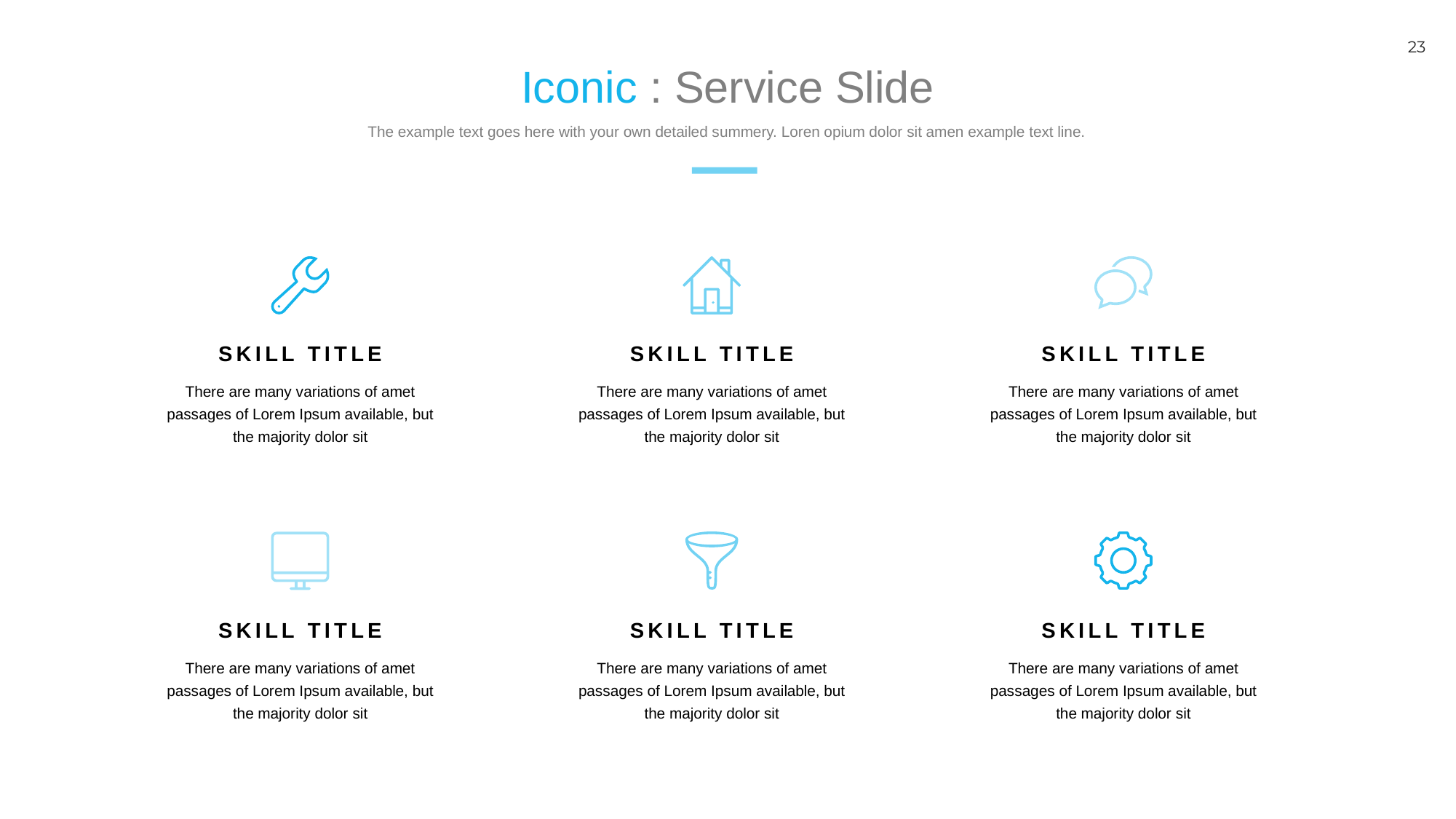

23
Iconic : Service Slide
The example text goes here with your own detailed summery. Loren opium dolor sit amen example text line.

SKILL TITLE
SKILL TITLE
SKILL TITLE
There are many variations of amet passages of Lorem Ipsum available, but the majority dolor sit
There are many variations of amet passages of Lorem Ipsum available, but the majority dolor sit
There are many variations of amet passages of Lorem Ipsum available, but the majority dolor sit

SKILL TITLE
SKILL TITLE
SKILL TITLE
There are many variations of amet passages of Lorem Ipsum available, but the majority dolor sit
There are many variations of amet passages of Lorem Ipsum available, but the majority dolor sit
There are many variations of amet passages of Lorem Ipsum available, but the majority dolor sit